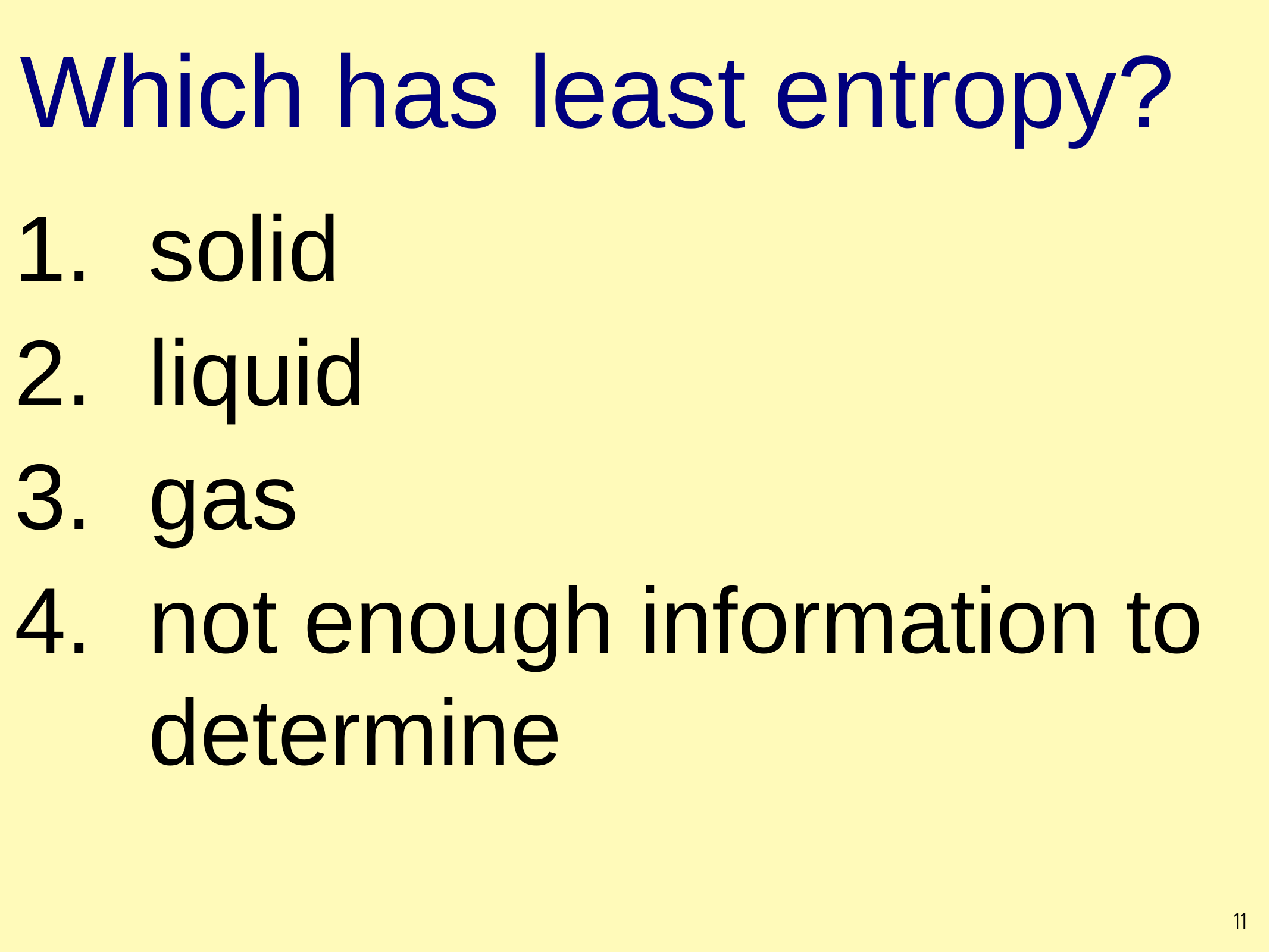

# Which has least entropy?
solid
liquid
gas
not enough information to determine
11